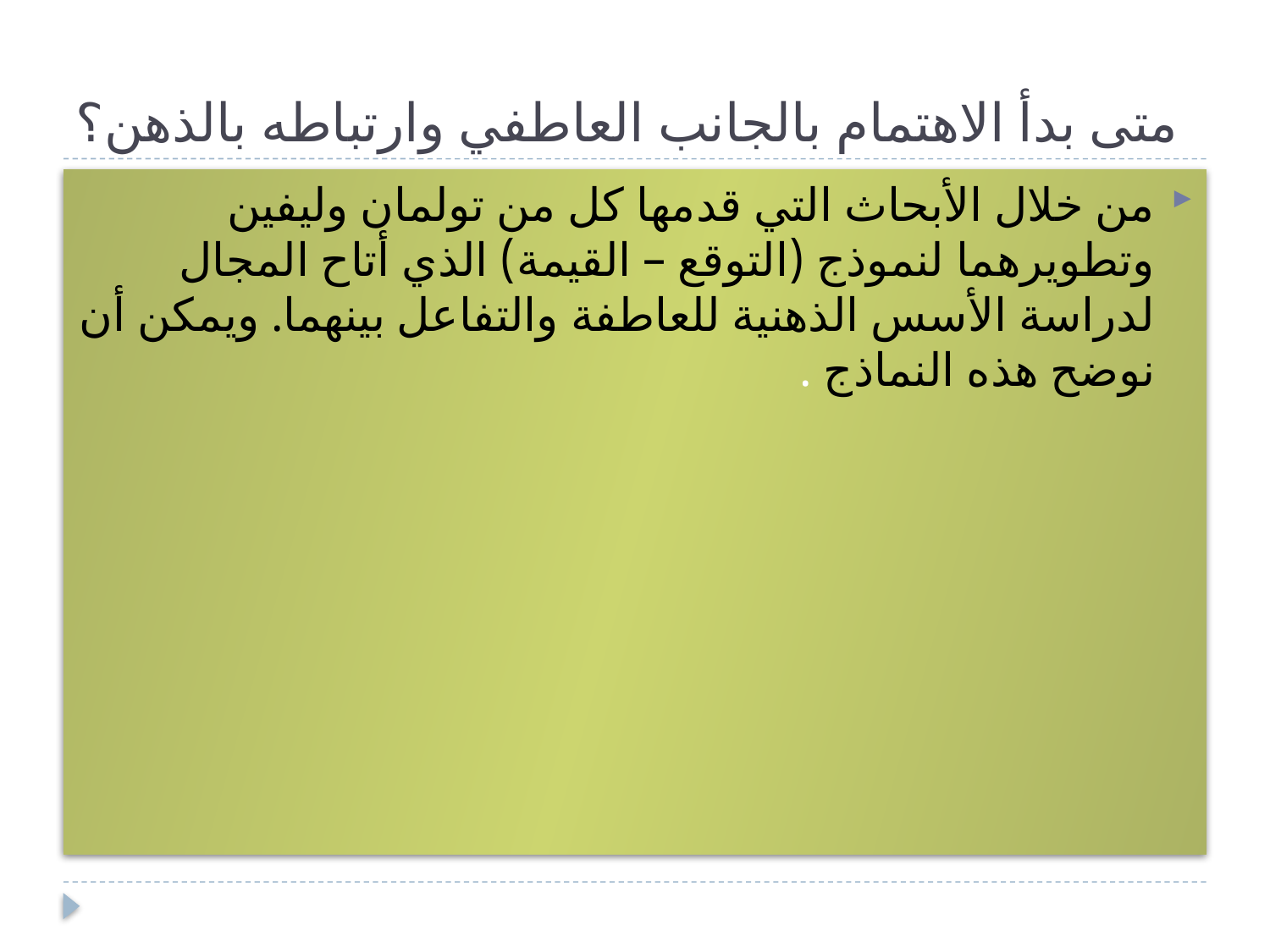

# متى بدأ الاهتمام بالجانب العاطفي وارتباطه بالذهن؟
من خلال الأبحاث التي قدمها كل من تولمان وليفين وتطويرهما لنموذج (التوقع – القيمة) الذي أتاح المجال لدراسة الأسس الذهنية للعاطفة والتفاعل بينهما. ويمكن أن نوضح هذه النماذج .